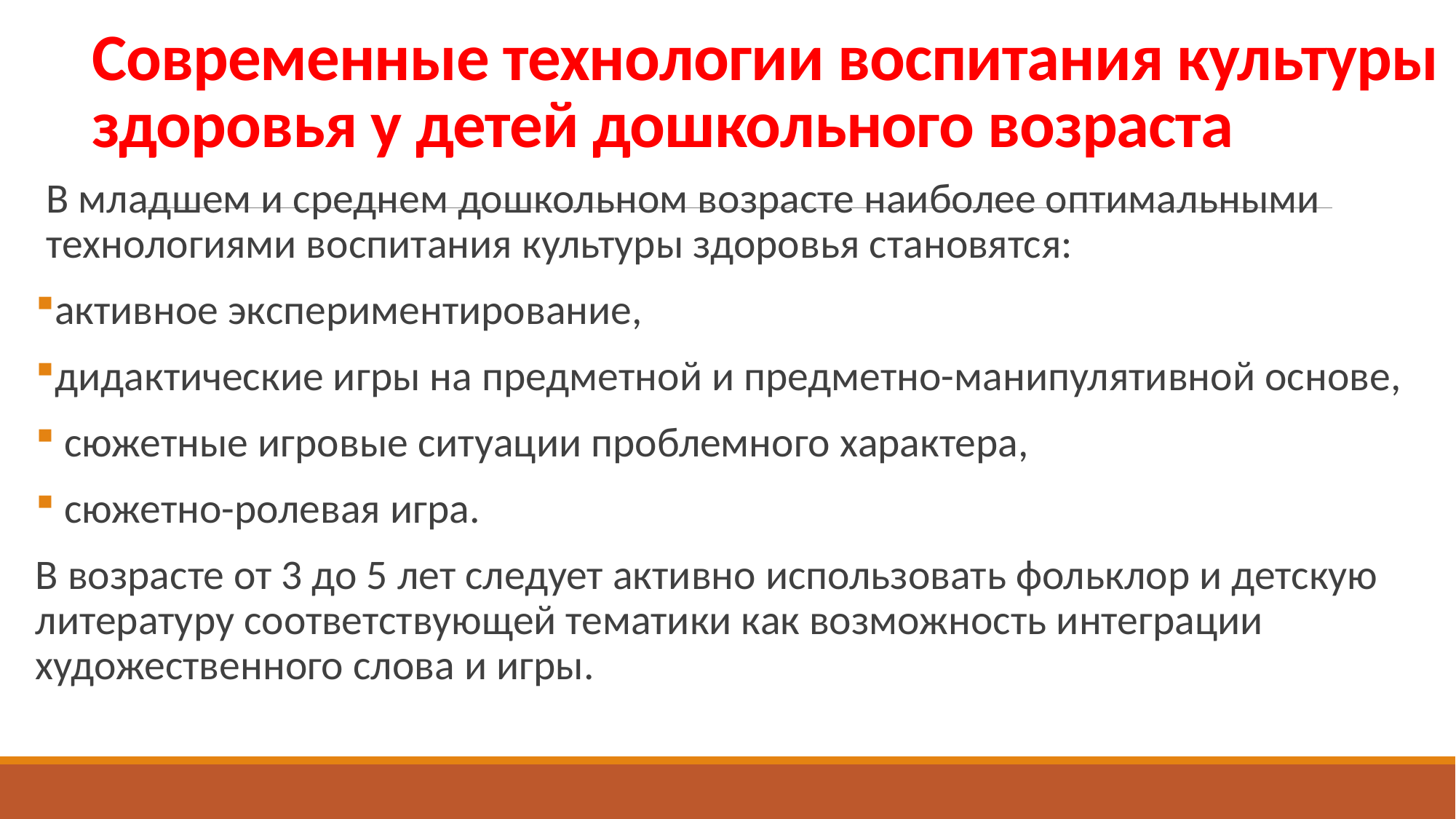

# Современные технологии воспитания культуры здоровья у детей дошкольного возраста
В младшем и среднем дошкольном возрасте наиболее оптимальными технологиями воспитания культуры здоровья становятся:
активное экспериментирование,
дидактические игры на предметной и предметно-манипулятивной основе,
 сюжетные игровые ситуации проблемного характера,
 сюжетно-ролевая игра.
В возрасте от 3 до 5 лет следует активно использовать фольклор и детскую литературу соответствующей тематики как возможность интеграции художественного слова и игры.